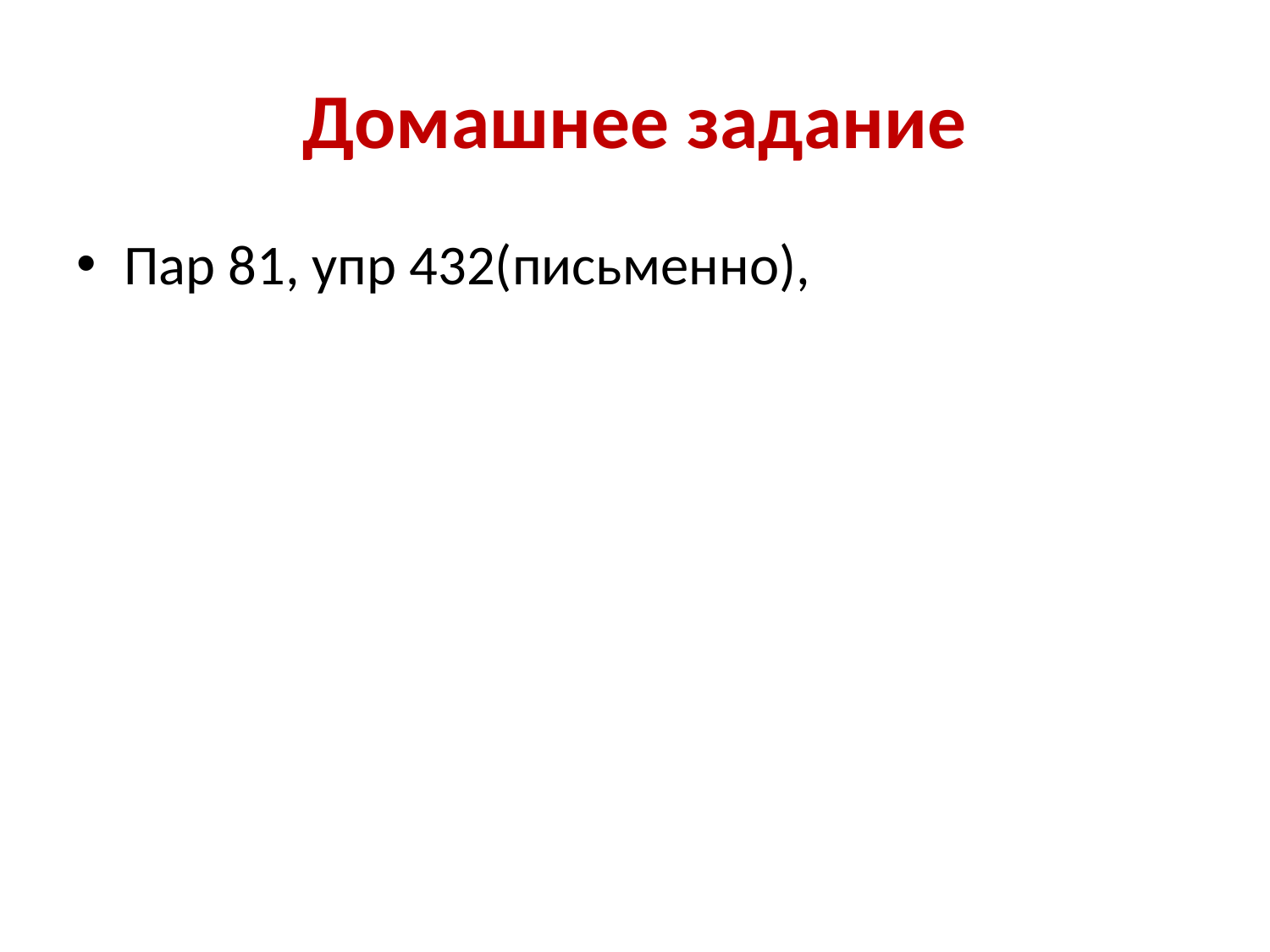

# Домашнее задание
Пар 81, упр 432(письменно),